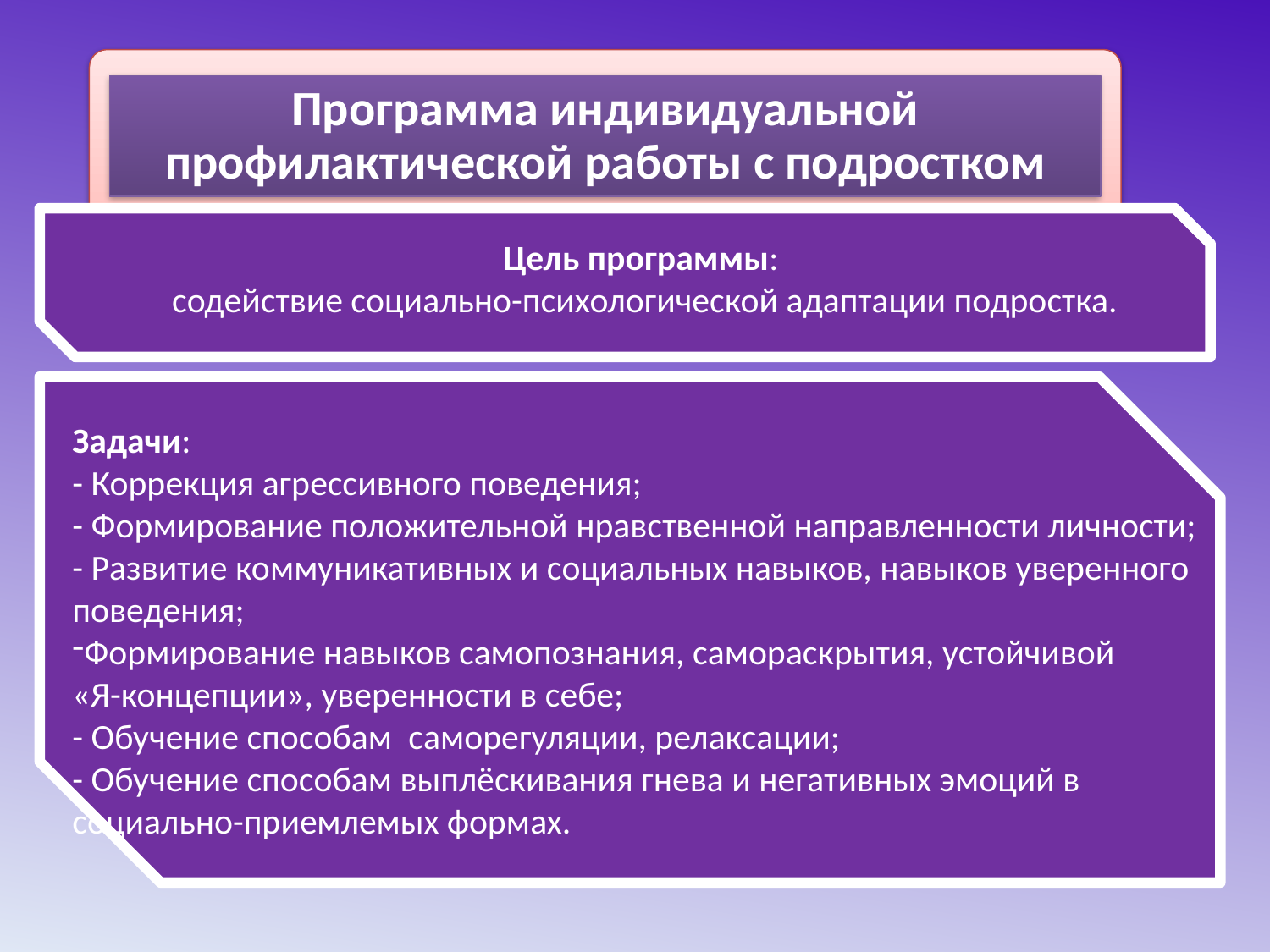

Программа индивидуальной профилактической работы с подростком

Цель программы:
содействие социально-психологической адаптации подростка.

Задачи:
- Коррекция агрессивного поведения;
- Формирование положительной нравственной направленности личности;
- Развитие коммуникативных и социальных навыков, навыков уверенного поведения;
Формирование навыков самопознания, самораскрытия, устойчивой
«Я-концепции», уверенности в себе;
- Обучение способам  саморегуляции, релаксации;
- Обучение способам выплёскивания гнева и негативных эмоций в         социально-приемлемых формах.